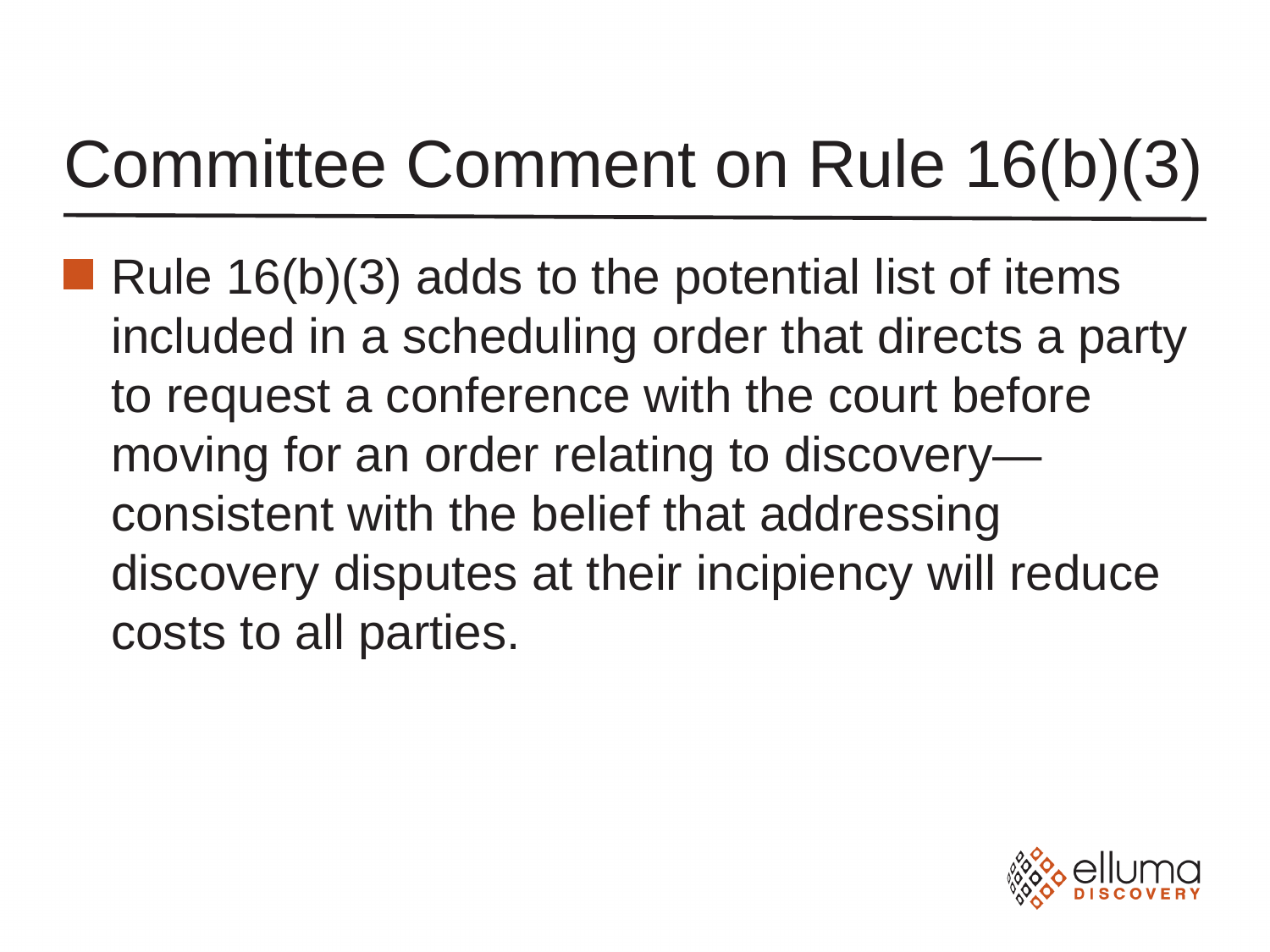

# Committee Comment on Rule 16(b)(3)

Rule 16(b)(3) adds to the potential list of items included in a scheduling order that directs a party to request a conference with the court before moving for an order relating to discovery—consistent with the belief that addressing discovery disputes at their incipiency will reduce costs to all parties.